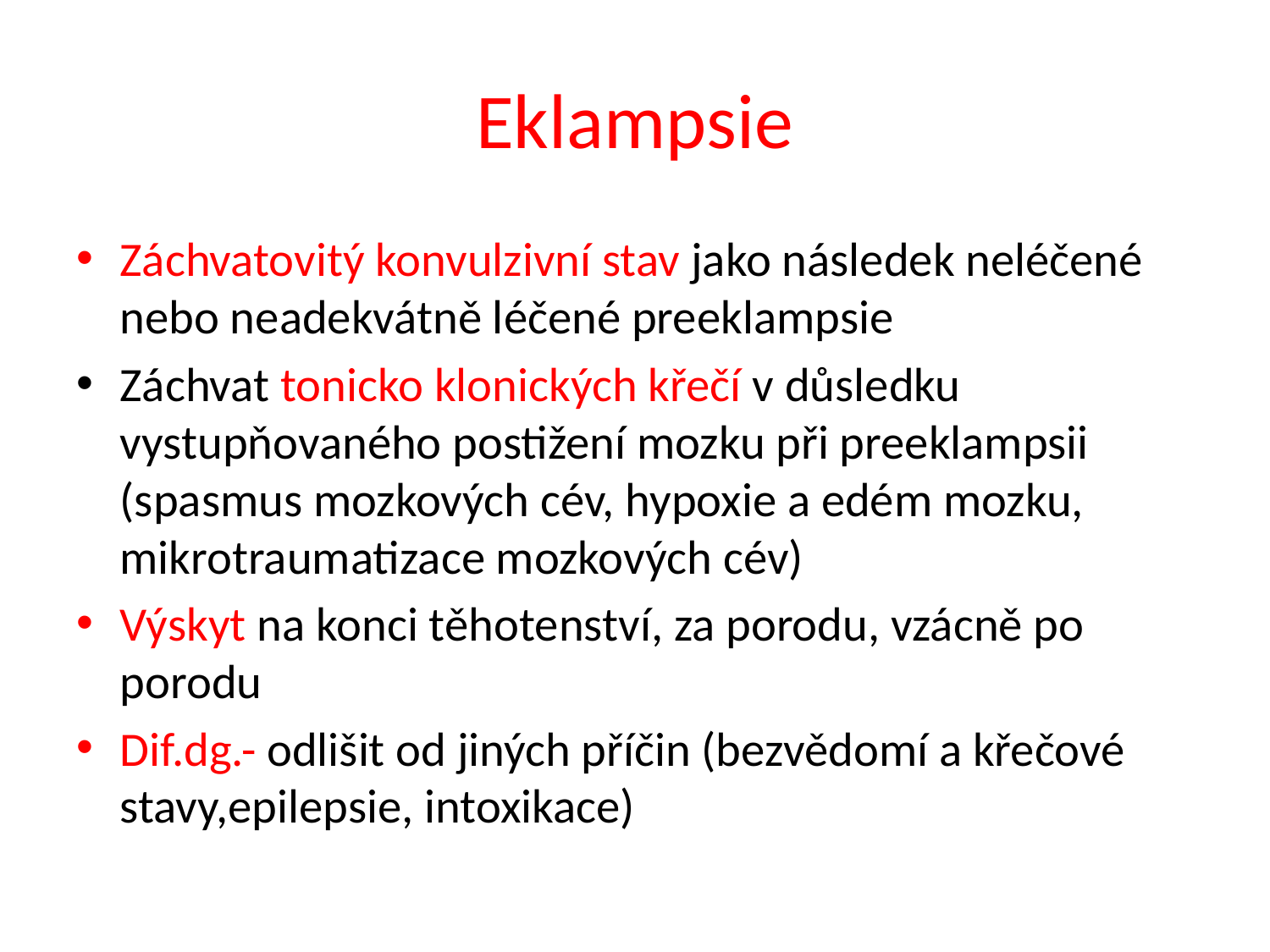

# Eklampsie
Záchvatovitý konvulzivní stav jako následek neléčené nebo neadekvátně léčené preeklampsie
Záchvat tonicko klonických křečí v důsledku vystupňovaného postižení mozku při preeklampsii (spasmus mozkových cév, hypoxie a edém mozku, mikrotraumatizace mozkových cév)
Výskyt na konci těhotenství, za porodu, vzácně po porodu
Dif.dg.- odlišit od jiných příčin (bezvědomí a křečové stavy,epilepsie, intoxikace)